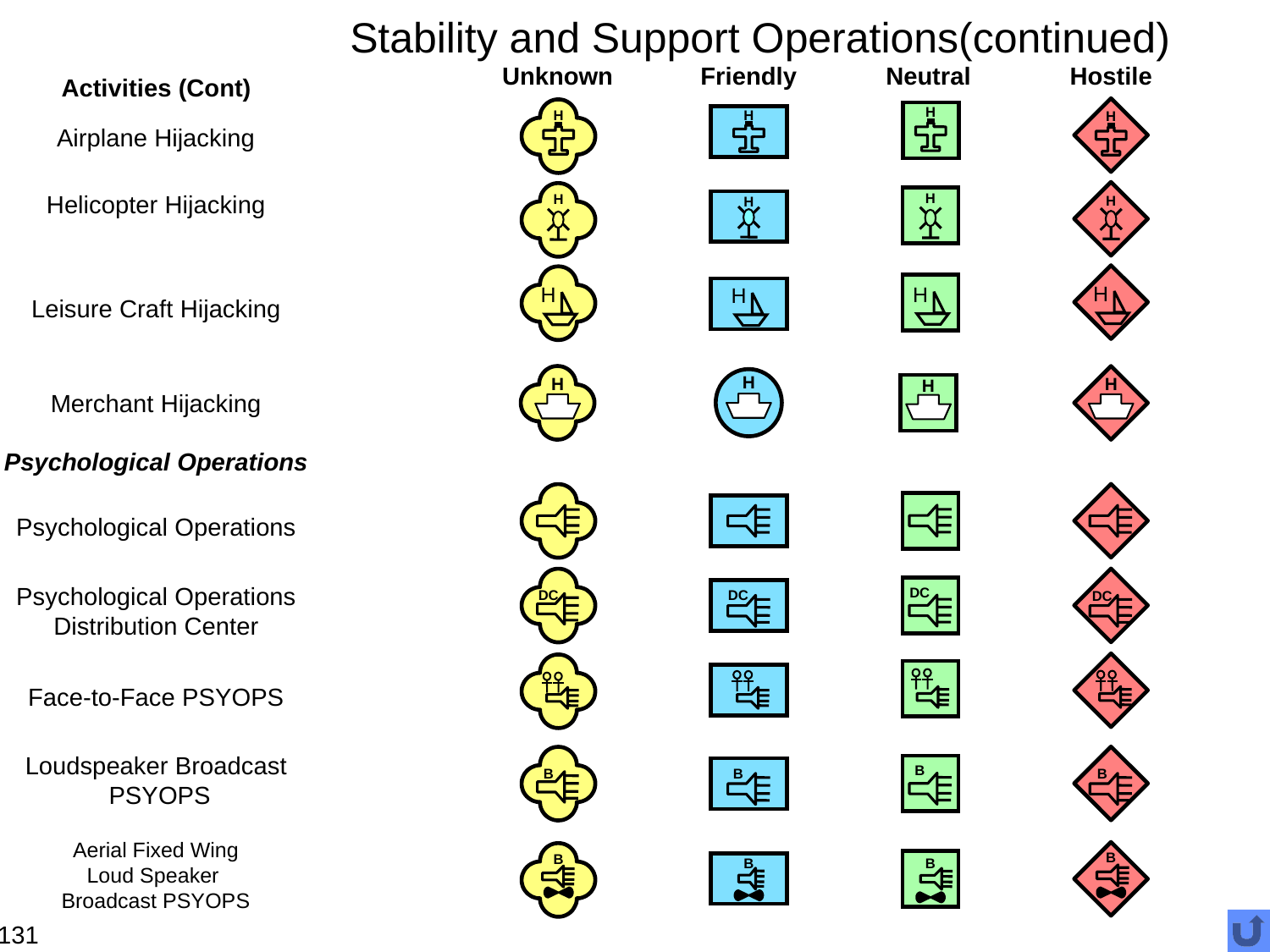

# Stability and Support Operations(continued)
Unknown
Friendly
Neutral
Hostile
Activities (Cont)

H

H

H

H

Airplane Hijacking

H

H

H

Helicopter Hijacking

H

H

H

H

H

Leisure Craft Hijacking

H

H

H

H

Merchant Hijacking
Psychological Operations

Psychological Operations

DC

DC

DC

DC

Psychological Operations
Distribution Center

Face-to-Face PSYOPS

B

B

Loudspeaker Broadcast
 PSYOPS

B

B

Aerial Fixed Wing
Loud Speaker
Broadcast PSYOPS

B

B

B

B

131